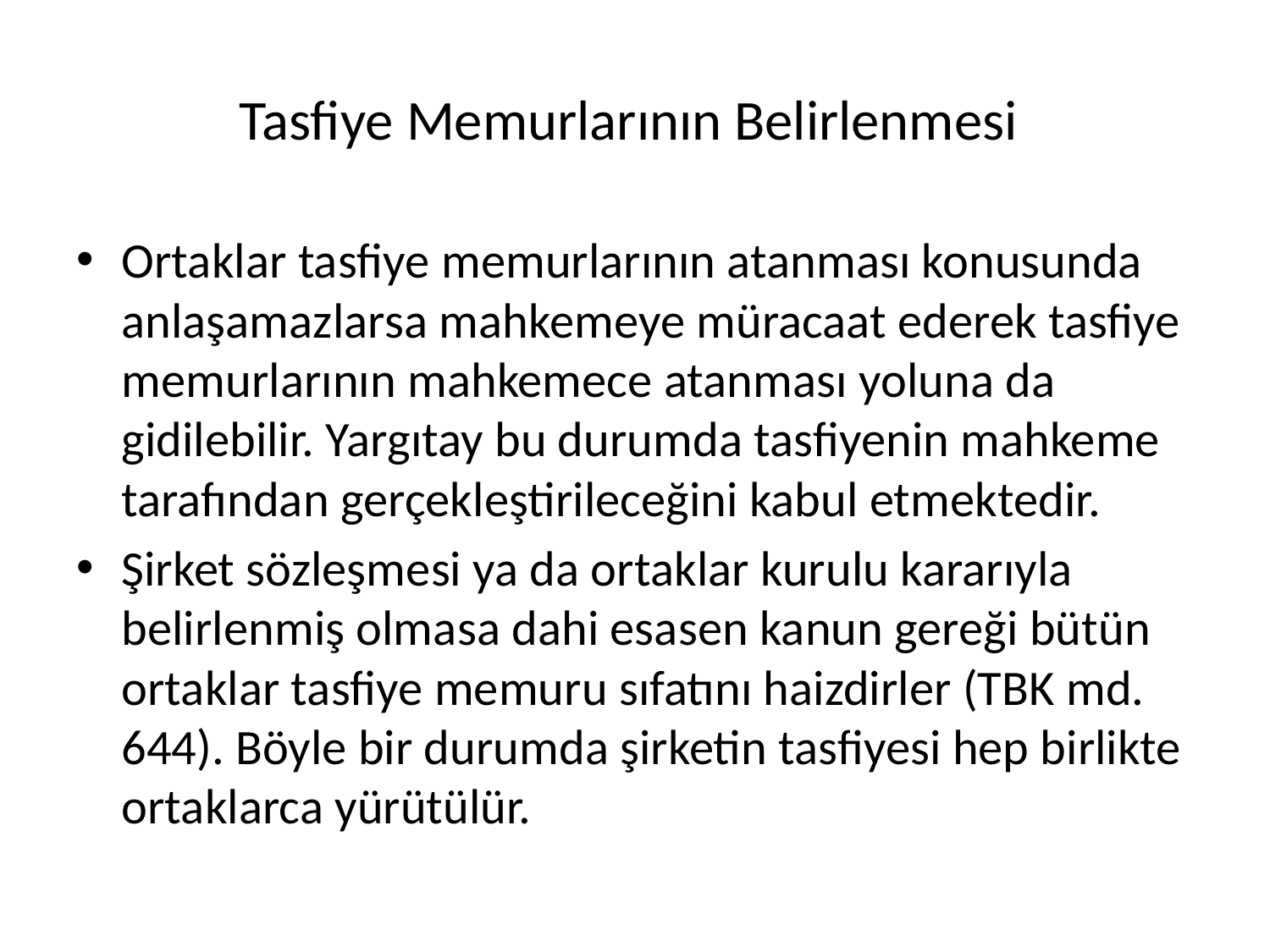

# Tasfiye Memurlarının Belirlenmesi
Ortaklar tasfiye memurlarının atanması konusunda anlaşamazlarsa mahkemeye müracaat ederek tasfiye memurlarının mahkemece atanması yoluna da gidilebilir. Yargıtay bu durumda tasfiyenin mahkeme tarafından gerçekleştirileceğini kabul etmektedir.
Şirket sözleşmesi ya da ortaklar kurulu kararıyla belirlenmiş olmasa dahi esasen kanun gereği bütün ortaklar tasfiye memuru sıfatını haizdirler (TBK md. 644). Böyle bir durumda şirketin tasfiyesi hep birlikte ortaklarca yürütülür.